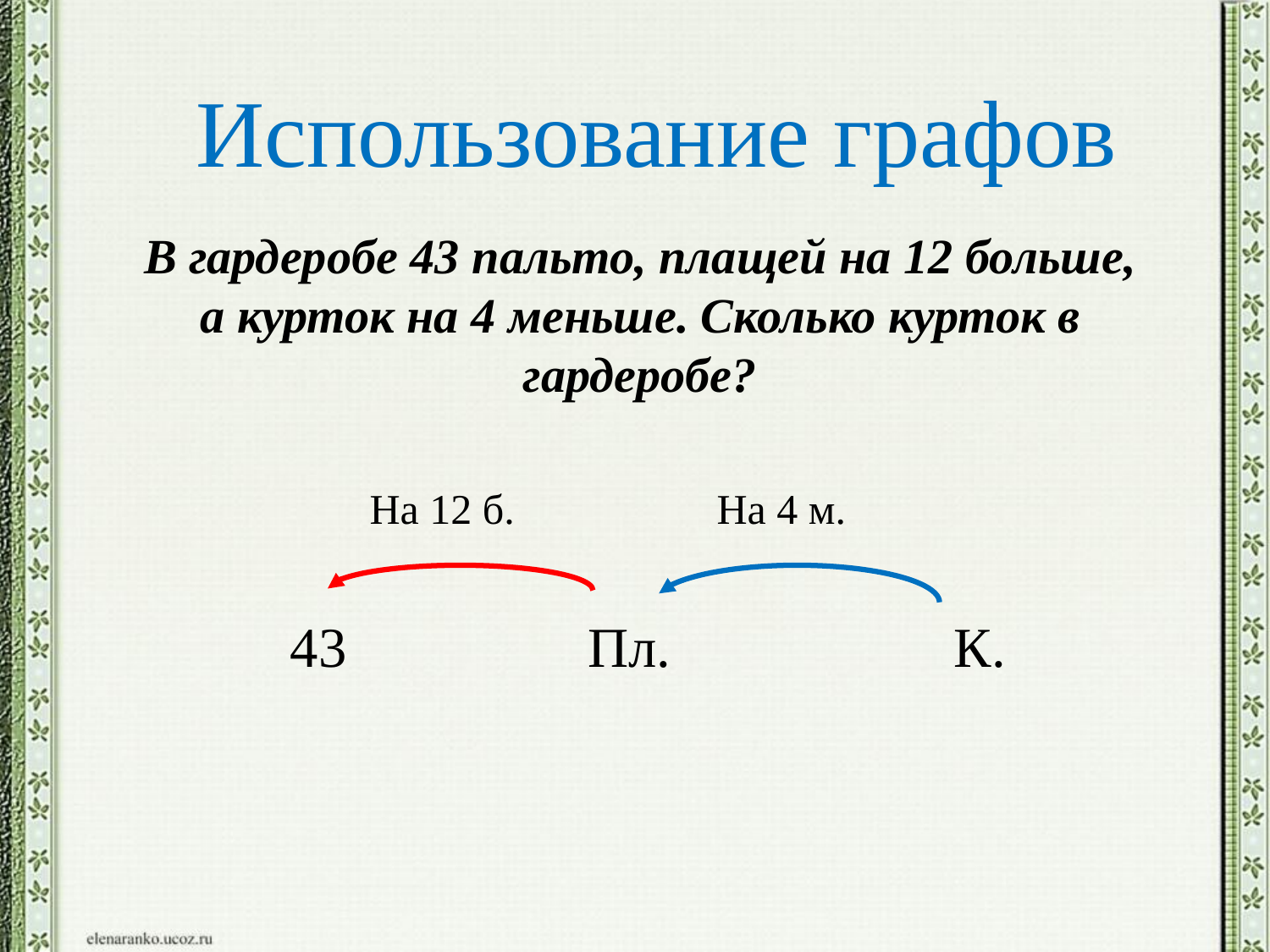

Использование графов
В гардеробе 43 пальто, плащей на 12 больше, а курток на 4 меньше. Сколько курток в гардеробе?
На 12 б.
На 4 м.

43                 Пл.                    К.